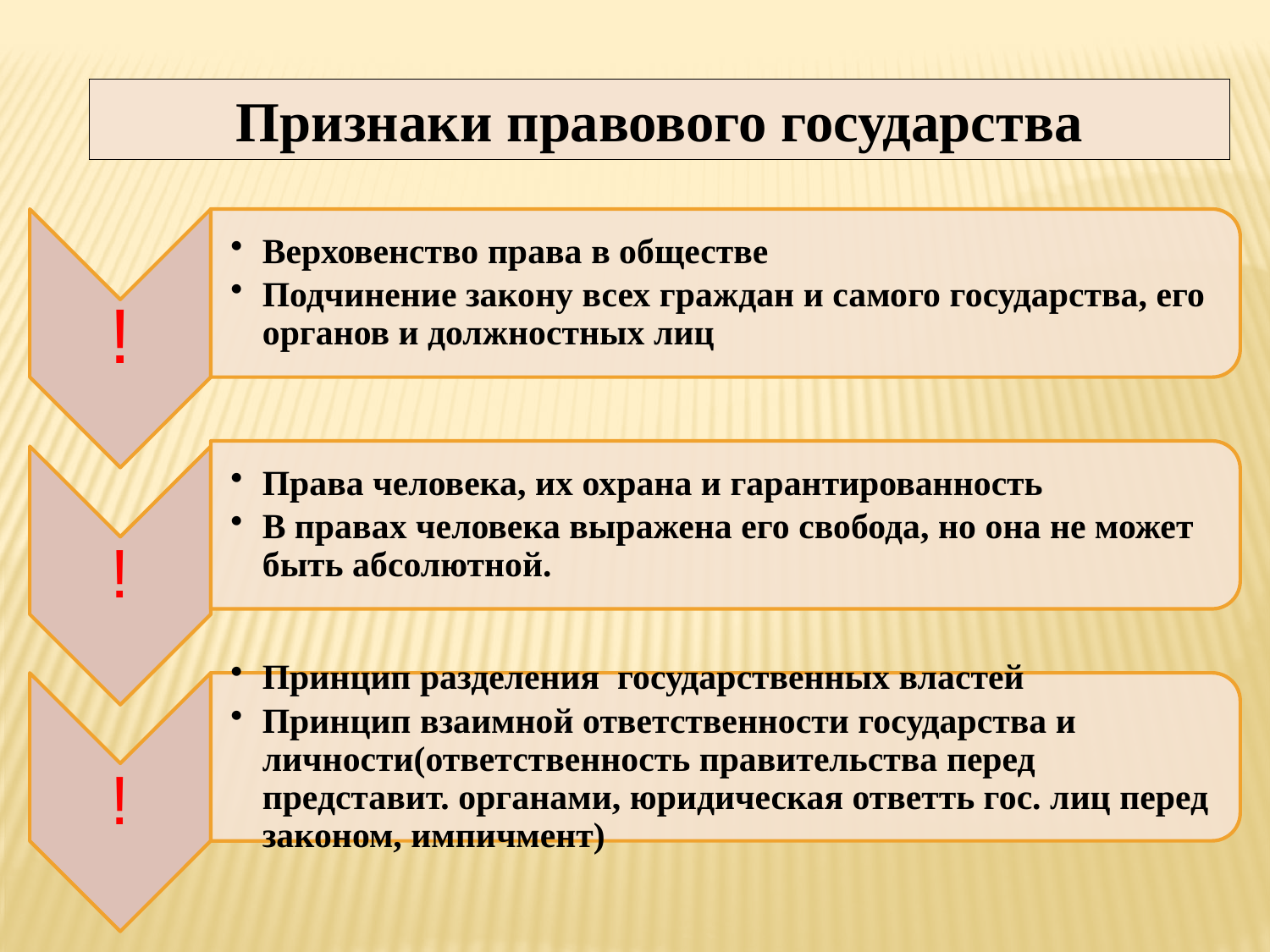

Признаки правового государства
!
Верховенство права в обществе
Подчинение закону всех граждан и самого государства, его органов и должностных лиц
!
Права человека, их охрана и гарантированность
В правах человека выражена его свобода, но она не может быть абсолютной.
!
Принцип разделения  государственных властей
Принцип взаимной ответственности государства и личности(ответственность правительства перед представит. органами, юридическая ответть гос. лиц перед законом, импичмент)